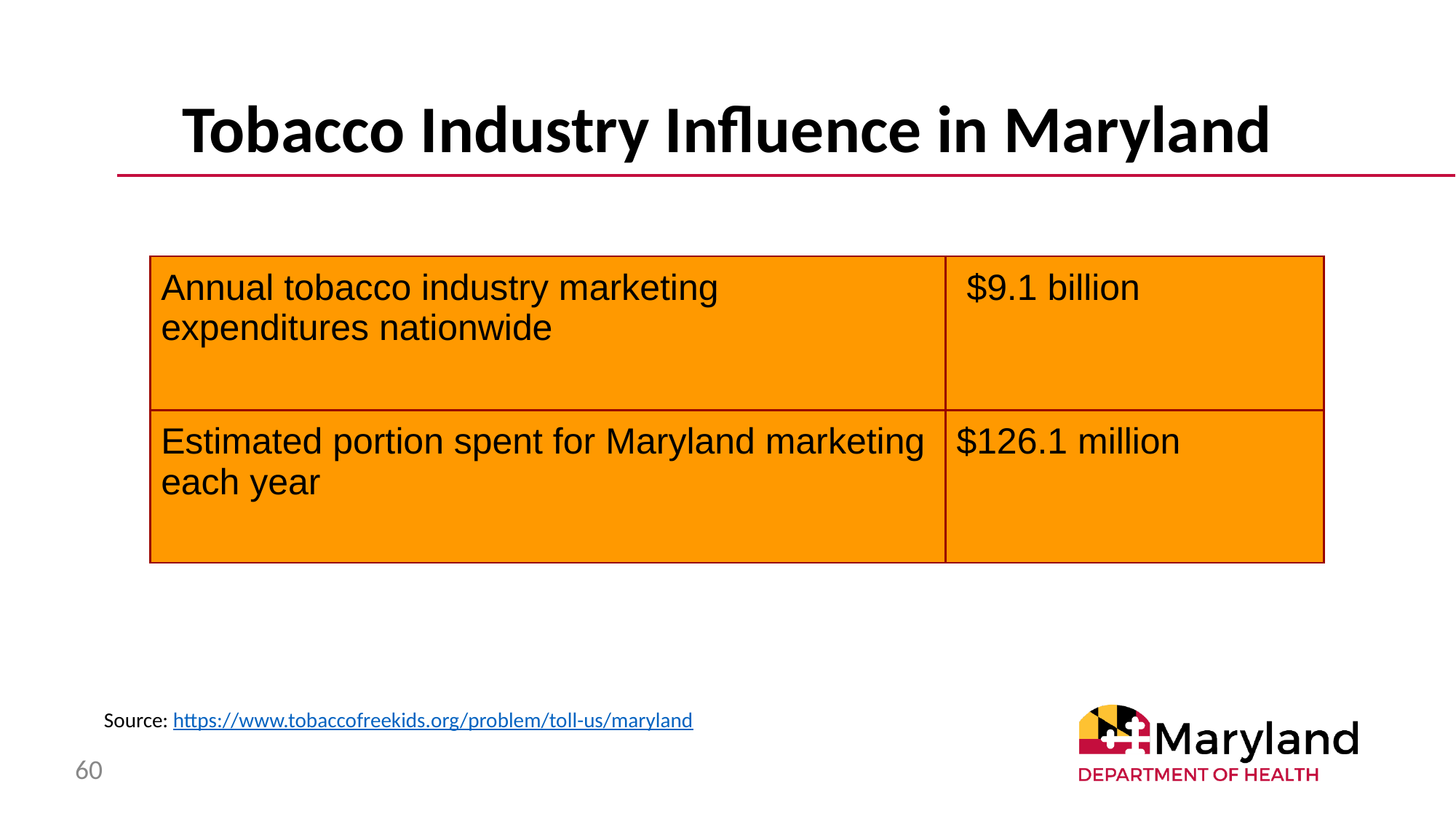

# Tobacco Industry Influence in Maryland
| Annual tobacco industry marketing expenditures nationwide | $9.1 billion |
| --- | --- |
| Estimated portion spent for Maryland marketing each year | $126.1 million |
Source: https://www.tobaccofreekids.org/problem/toll-us/maryland
60